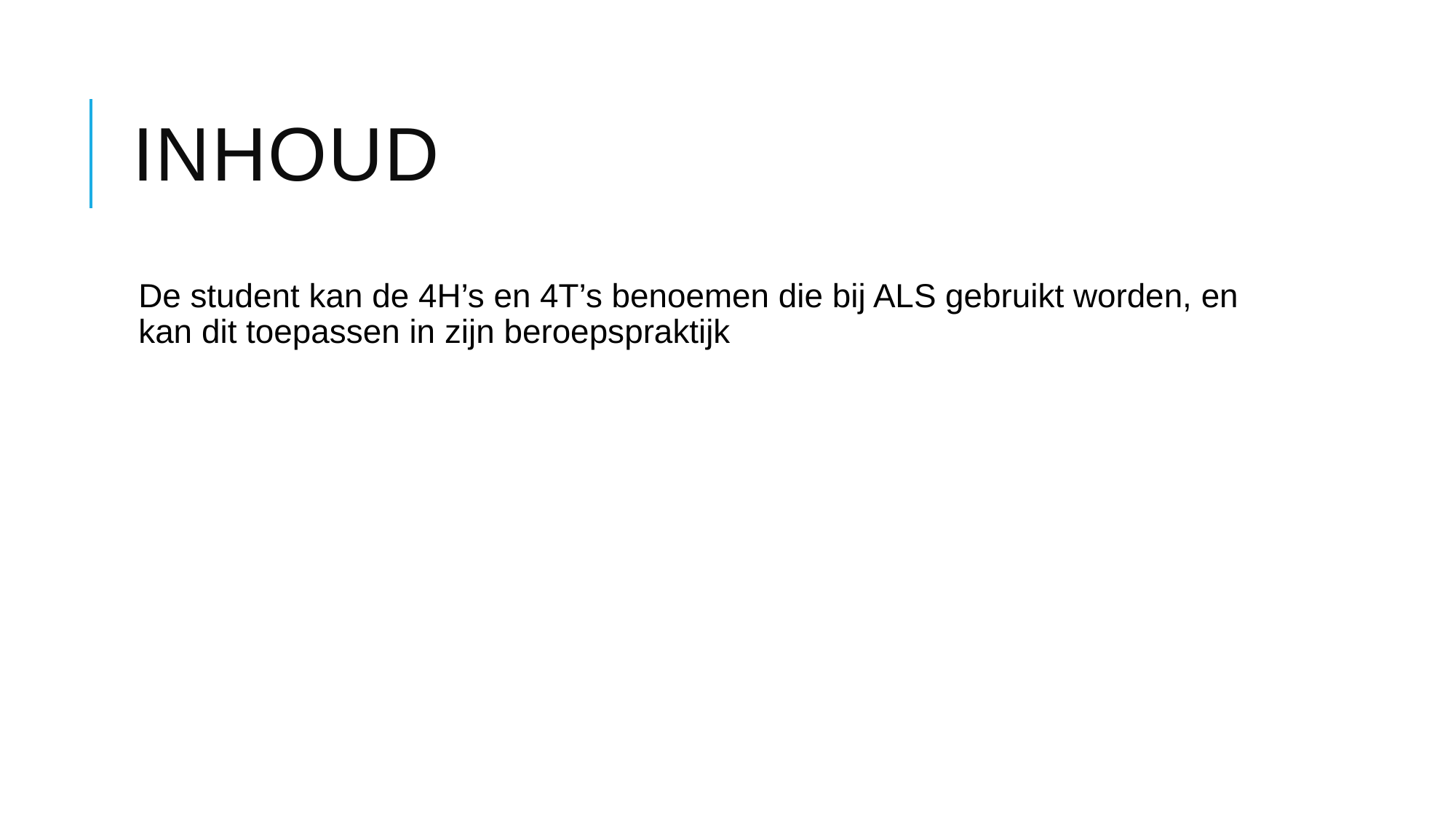

# inhoud
De student kan de 4H’s en 4T’s benoemen die bij ALS gebruikt worden, en kan dit toepassen in zijn beroepspraktijk